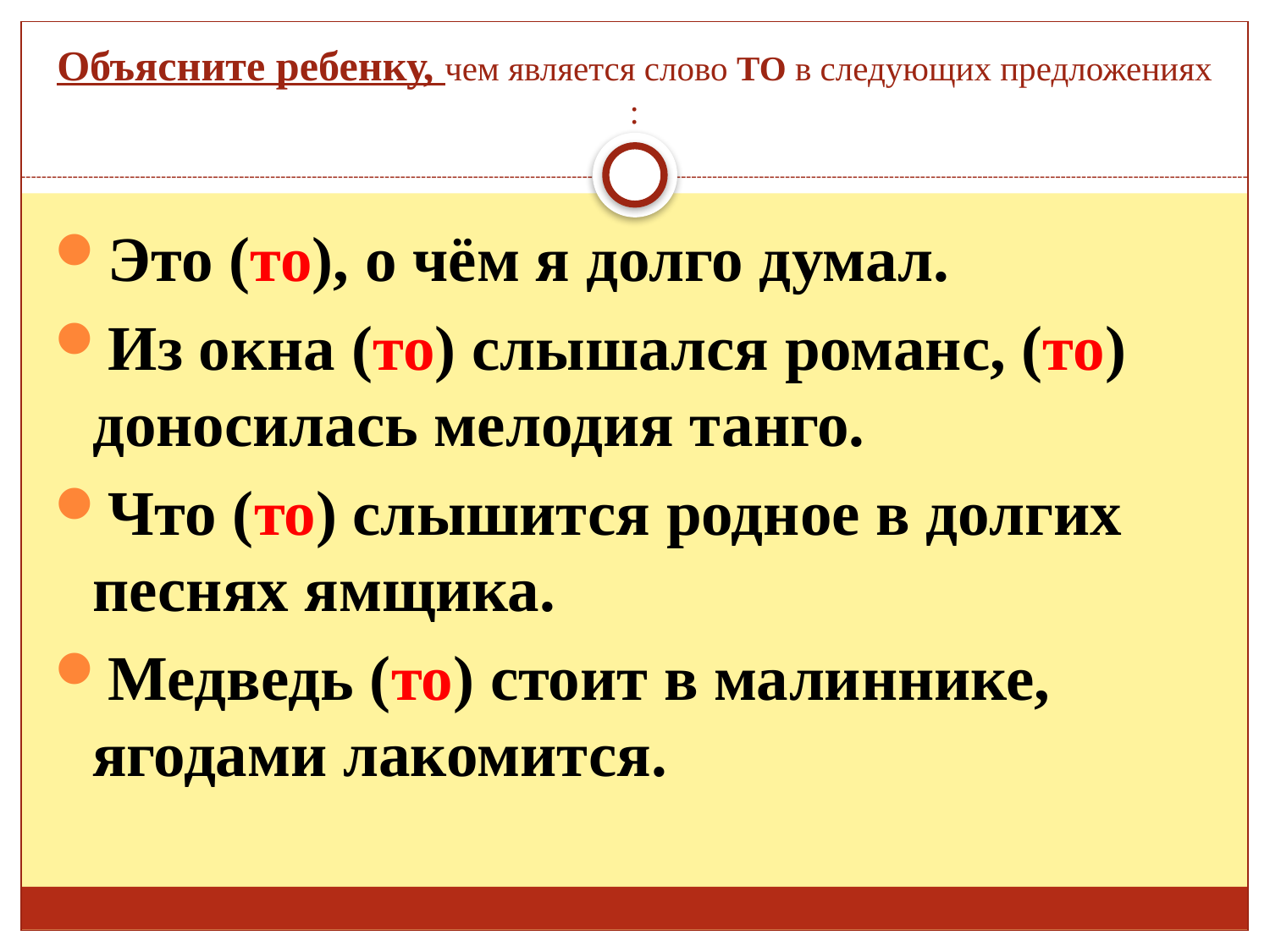

# Объясните ребенку, чем является слово ТО в следующих предложениях :
Это (то), о чём я долго думал.
Из окна (то) слышался романс, (то) доносилась мелодия танго.
Что (то) слышится родное в долгих песнях ямщика.
Медведь (то) стоит в малиннике, ягодами лакомится.